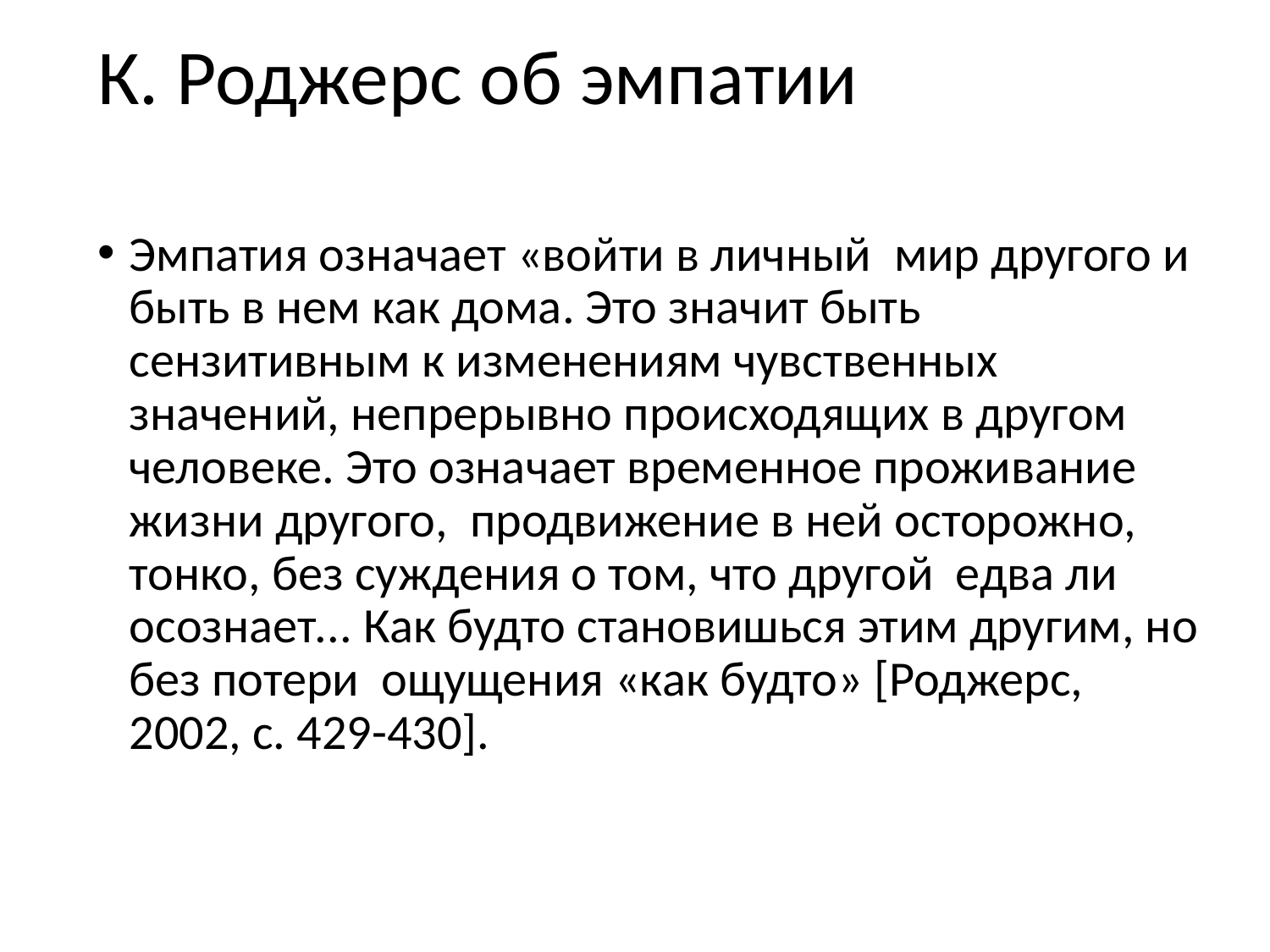

# К. Роджерс об эмпатии
Эмпатия означает «войти в личный  мир другого и быть в нем как дома. Это значит быть сензитивным к изменениям чувственных значений, непрерывно происходящих в другом человеке. Это означает временное проживание жизни другого,  продвижение в ней осторожно, тонко, без суждения о том, что другой  едва ли осознает... Как будто становишься этим другим, но без потери  ощущения «как будто» [Роджерс, 2002, с. 429-430].